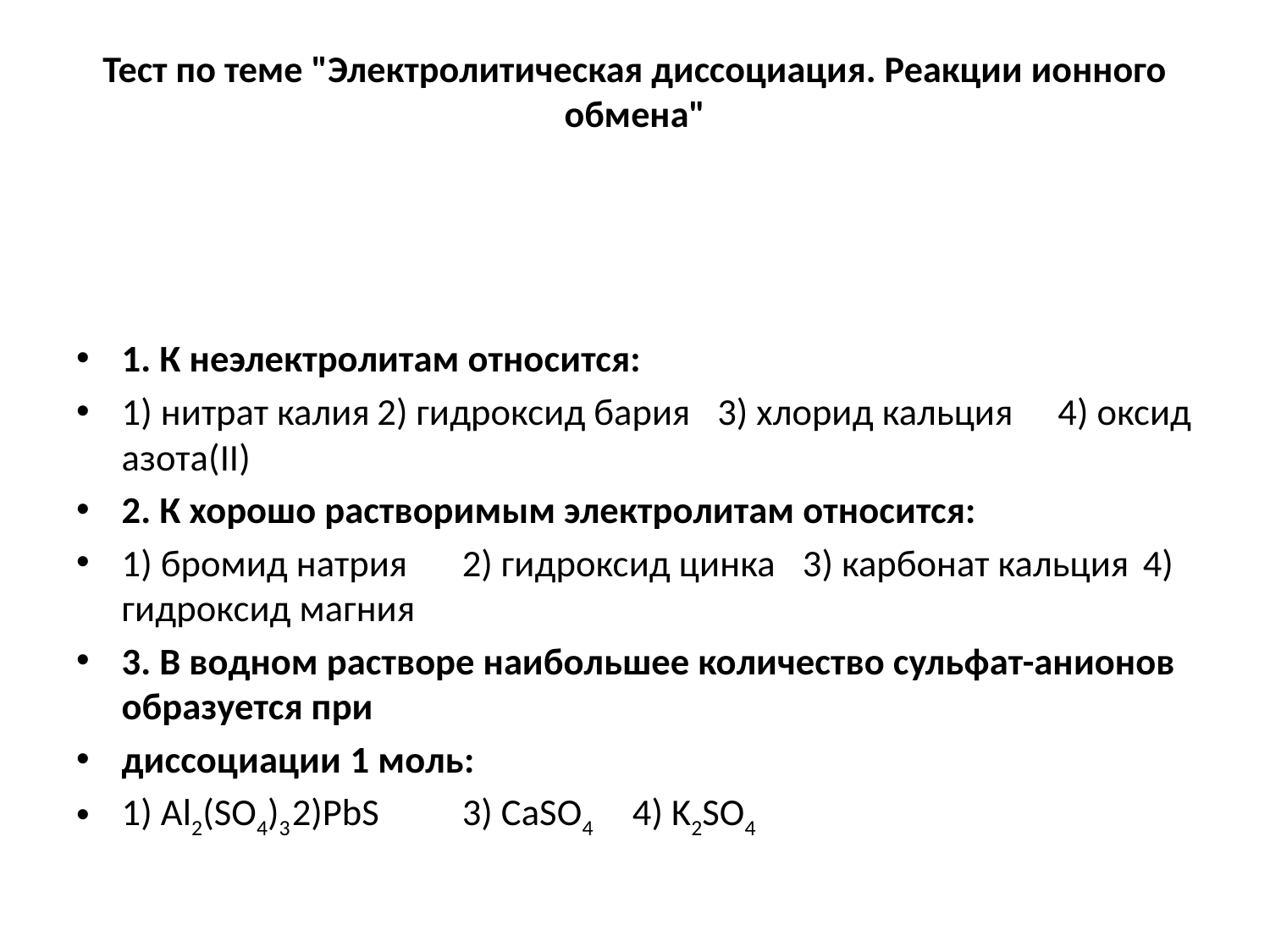

# Тест по теме "Электролитическая диссоциация. Реакции ионного обмена"

1. К неэлектролитам относится:
1) нитрат калия	2) гидроксид бария		3) хлорид кальция		4) оксид азота(II)
2. К хорошо растворимым электролитам относится:
1) бромид натрия	2) гидроксид цинка		3) карбонат кальция		4) гидроксид магния
3. В водном растворе наибольшее количество сульфат-анионов образуется при
диссоциации 1 моль:
1) Al2(SO4)3		2)PbS				3) CaSO4			4) K2SO4